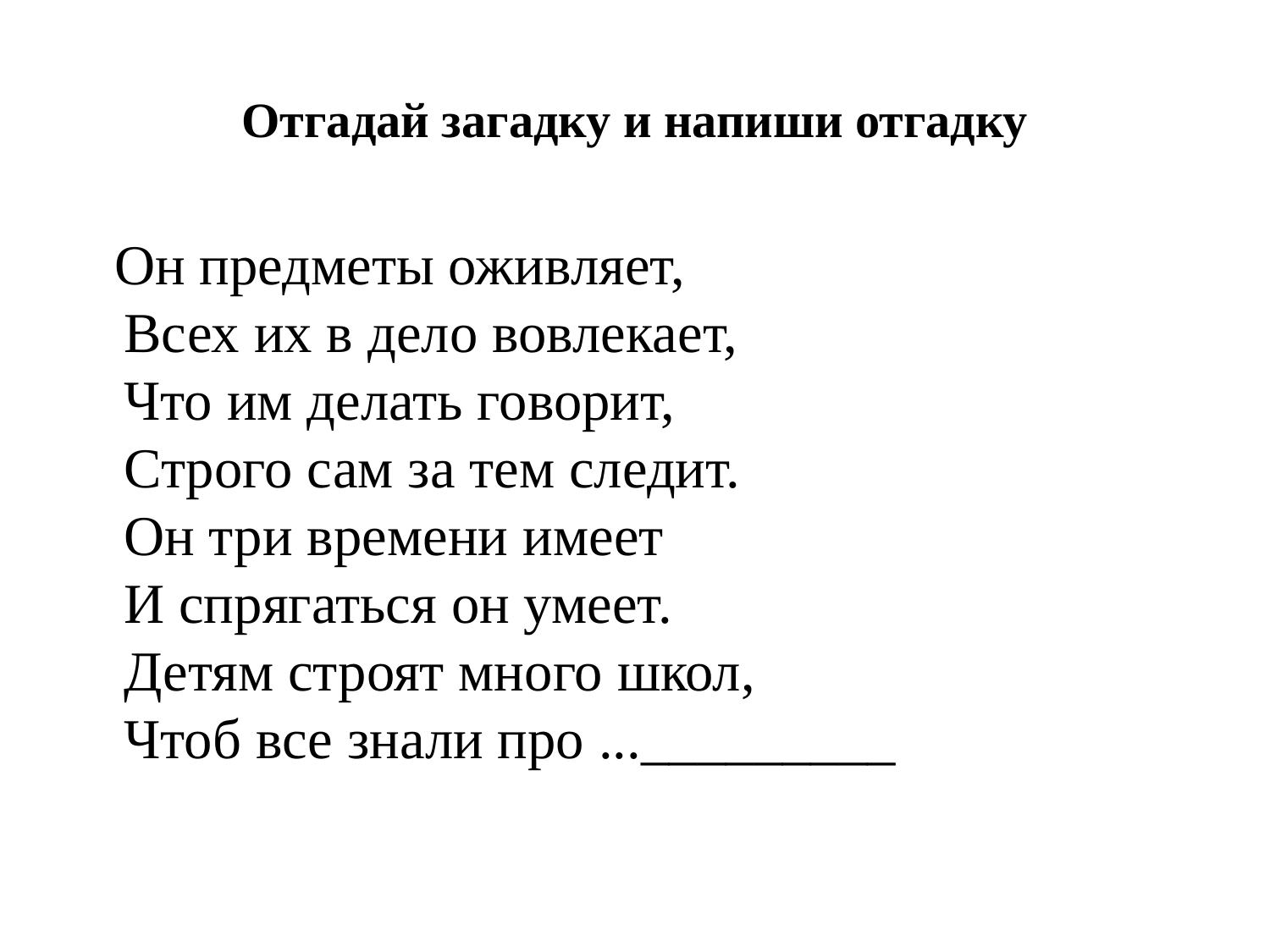

# Отгадай загадку и напиши отгадку
   Он предметы оживляет,
Всех их в дело вовлекает,
Что им делать говорит,
Строго сам за тем следит.
Он три времени имеет
И спрягаться он умеет.
Детям строят много школ,
Чтоб все знали про ..._________